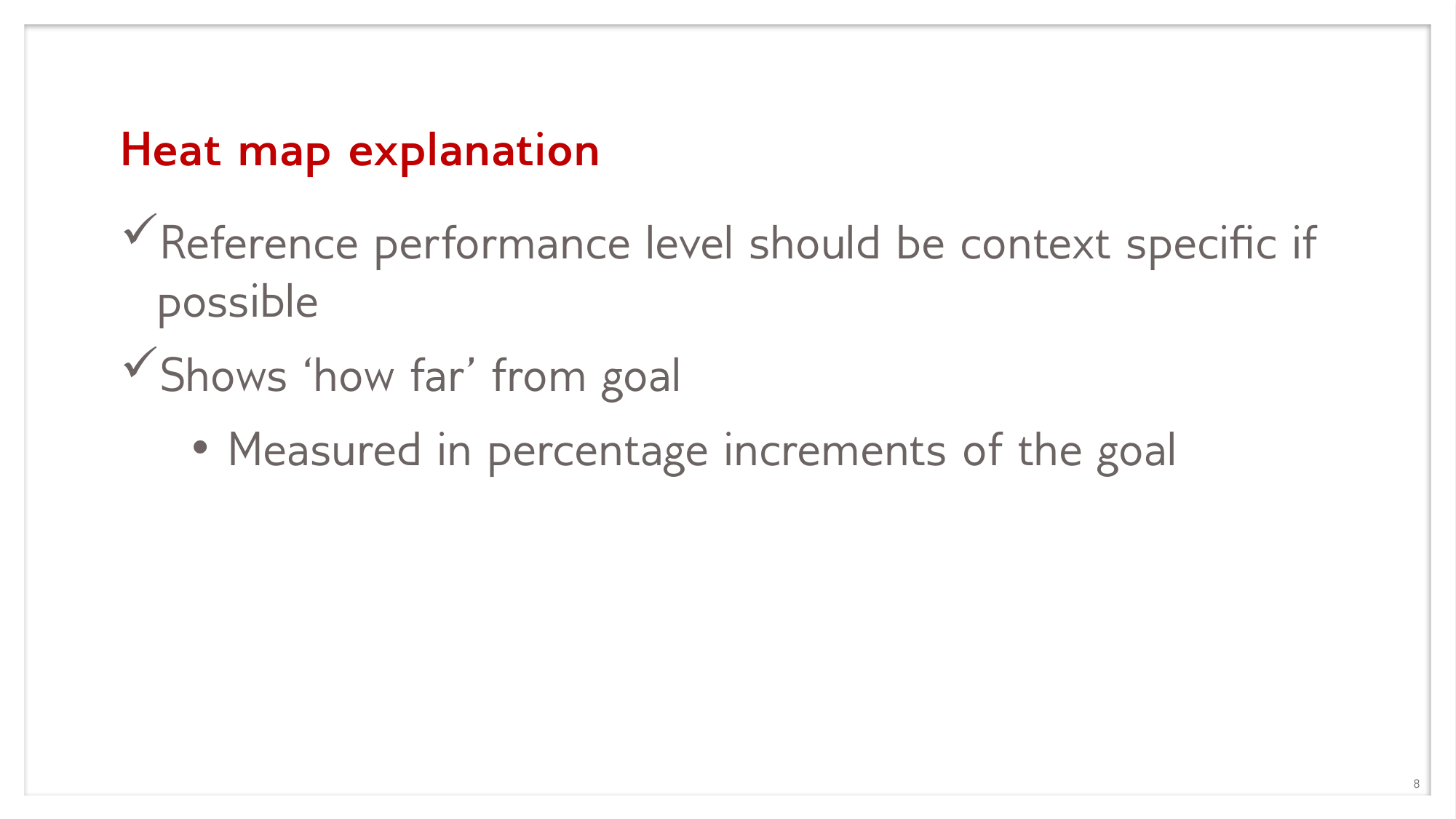

# Heat map explanation
Reference performance level should be context specific if possible
Shows ‘how far’ from goal
Measured in percentage increments of the goal
8